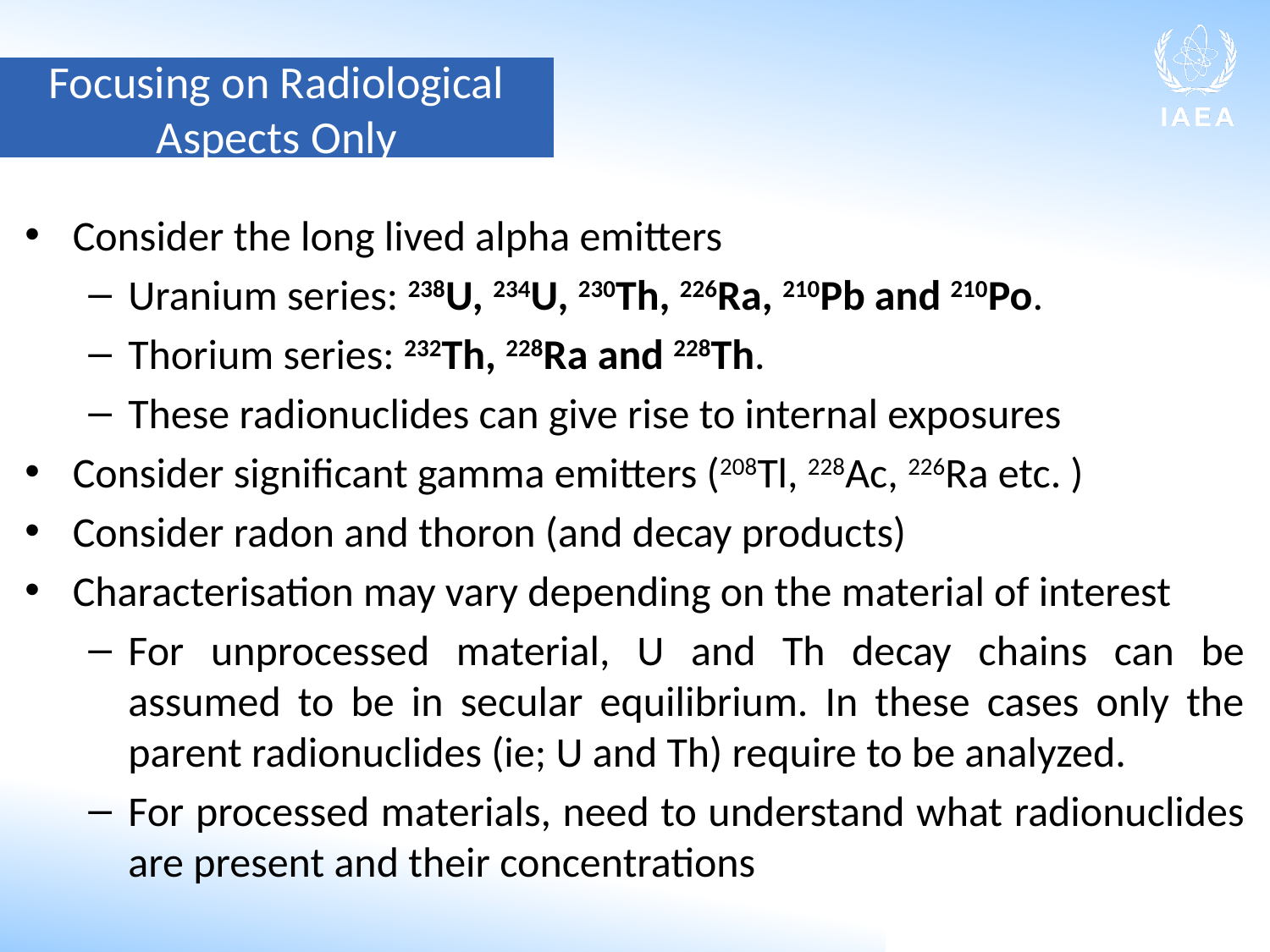

Focusing on Radiological Aspects Only
Consider the long lived alpha emitters
Uranium series: 238U, 234U, 230Th, 226Ra, 210Pb and 210Po.
Thorium series: 232Th, 228Ra and 228Th.
These radionuclides can give rise to internal exposures
Consider significant gamma emitters (208Tl, 228Ac, 226Ra etc. )
Consider radon and thoron (and decay products)
Characterisation may vary depending on the material of interest
For unprocessed material, U and Th decay chains can be assumed to be in secular equilibrium. In these cases only the parent radionuclides (ie; U and Th) require to be analyzed.
For processed materials, need to understand what radionuclides are present and their concentrations